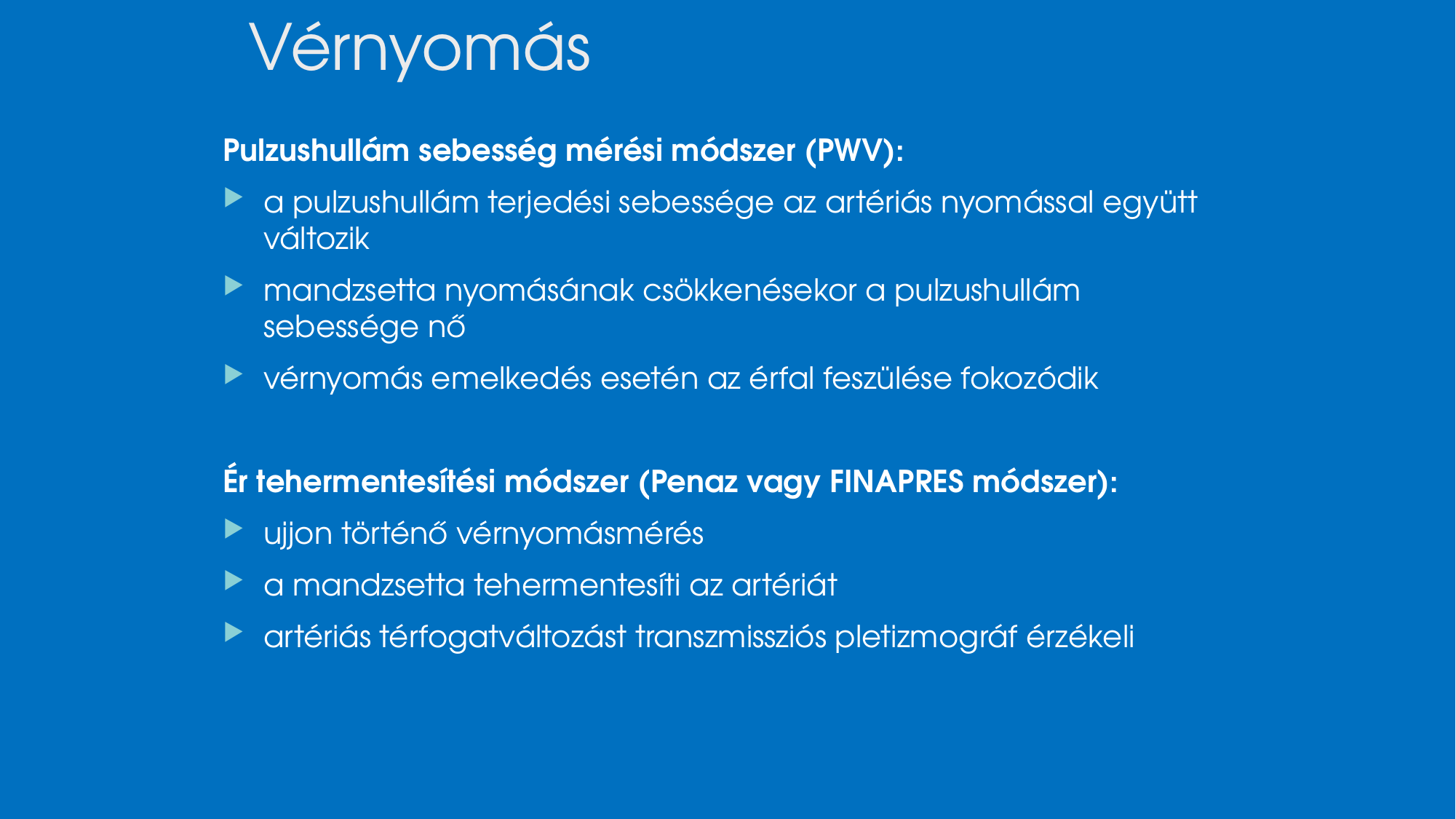

# Vérnyomás
Pulzushullám sebesség mérési módszer (PWV):
a pulzushullám terjedési sebessége az artériás nyomással együtt változik
mandzsetta nyomásának csökkenésekor a pulzushullám sebessége nő
vérnyomás emelkedés esetén az érfal feszülése fokozódik

Ér tehermentesítési módszer (Penaz vagy FINAPRES módszer):
ujjon történő vérnyomásmérés
a mandzsetta tehermentesíti az artériát
artériás térfogatváltozást transzmissziós pletizmográf érzékeli